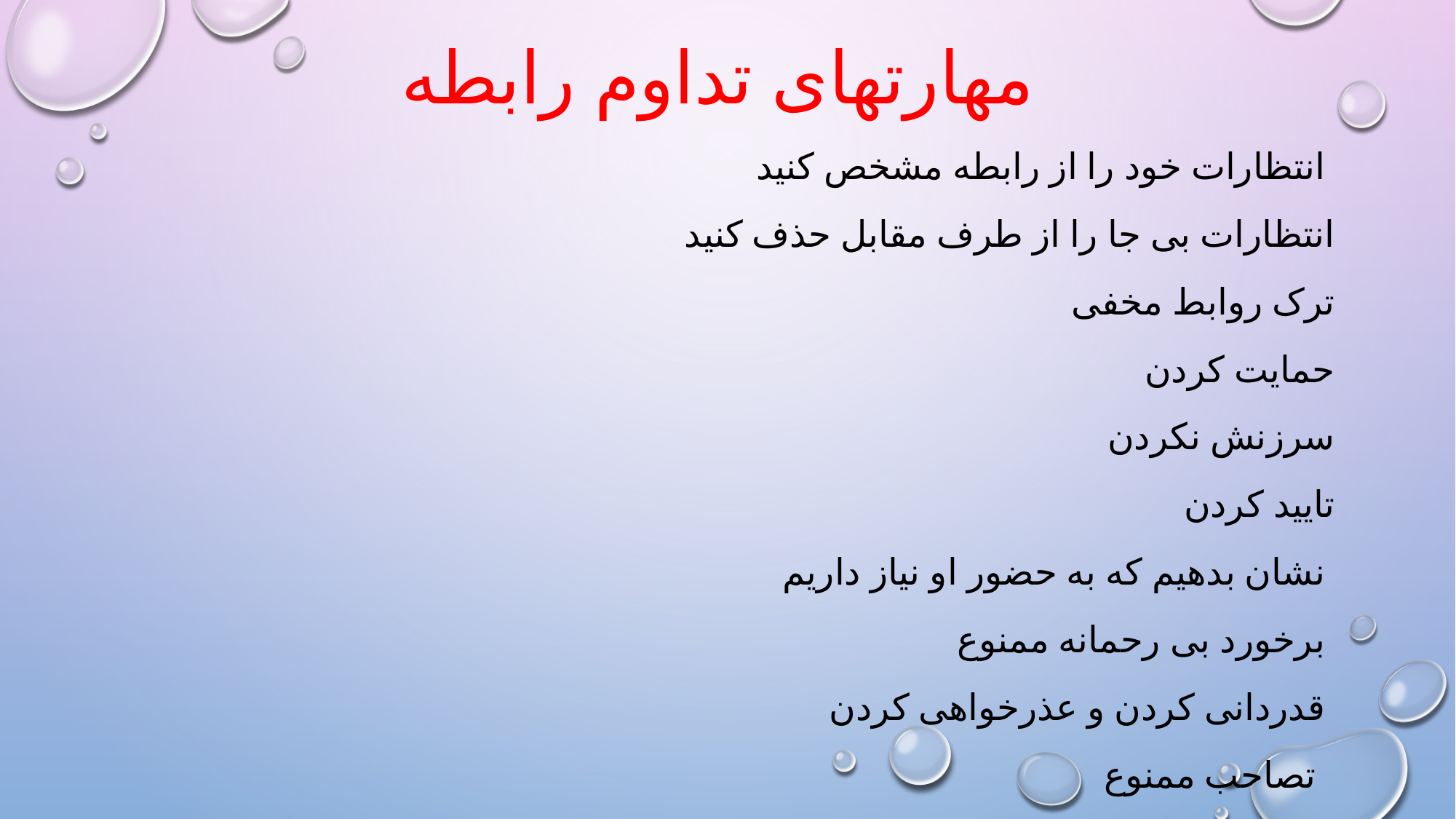

# مهارتهای تداوم رابطه
انتظارات خود را از رابطه مشخص کنید
انتظارات بی جا را از طرف مقابل حذف کنید
ترک روابط مخفی
حمایت کردن
سرزنش نکردن
تایید کردن
نشان بدهیم که به حضور او نیاز داریم
برخورد بی رحمانه ممنوع
قدردانی کردن و عذرخواهی کردن
تصاحب ممنوع